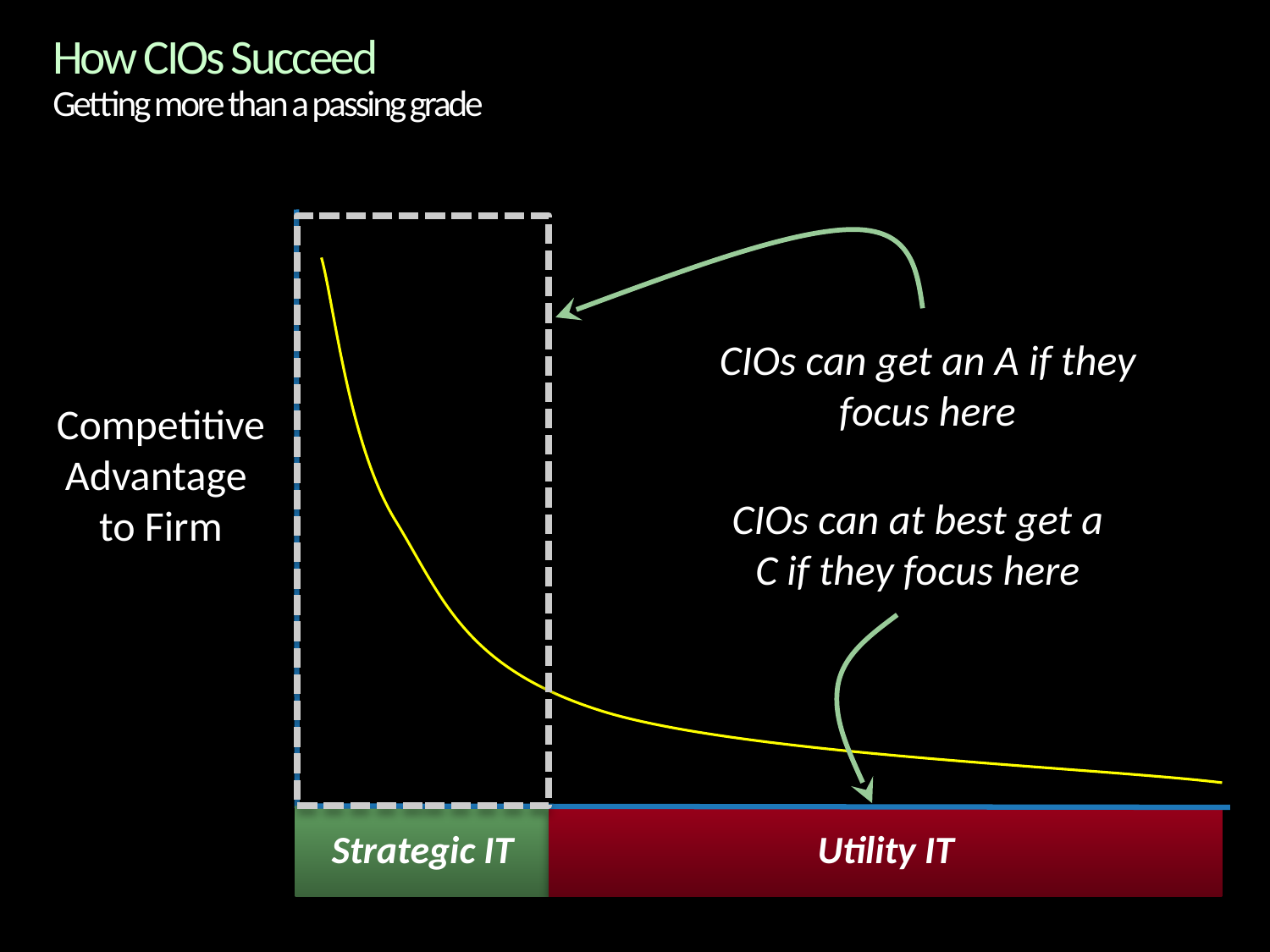

# How CIOs Succeed Getting more than a passing grade

CIOs can get an A if they focus here
Competitive
Advantage
to Firm
CIOs can at best get a C if they focus here

Strategic IT

Utility IT